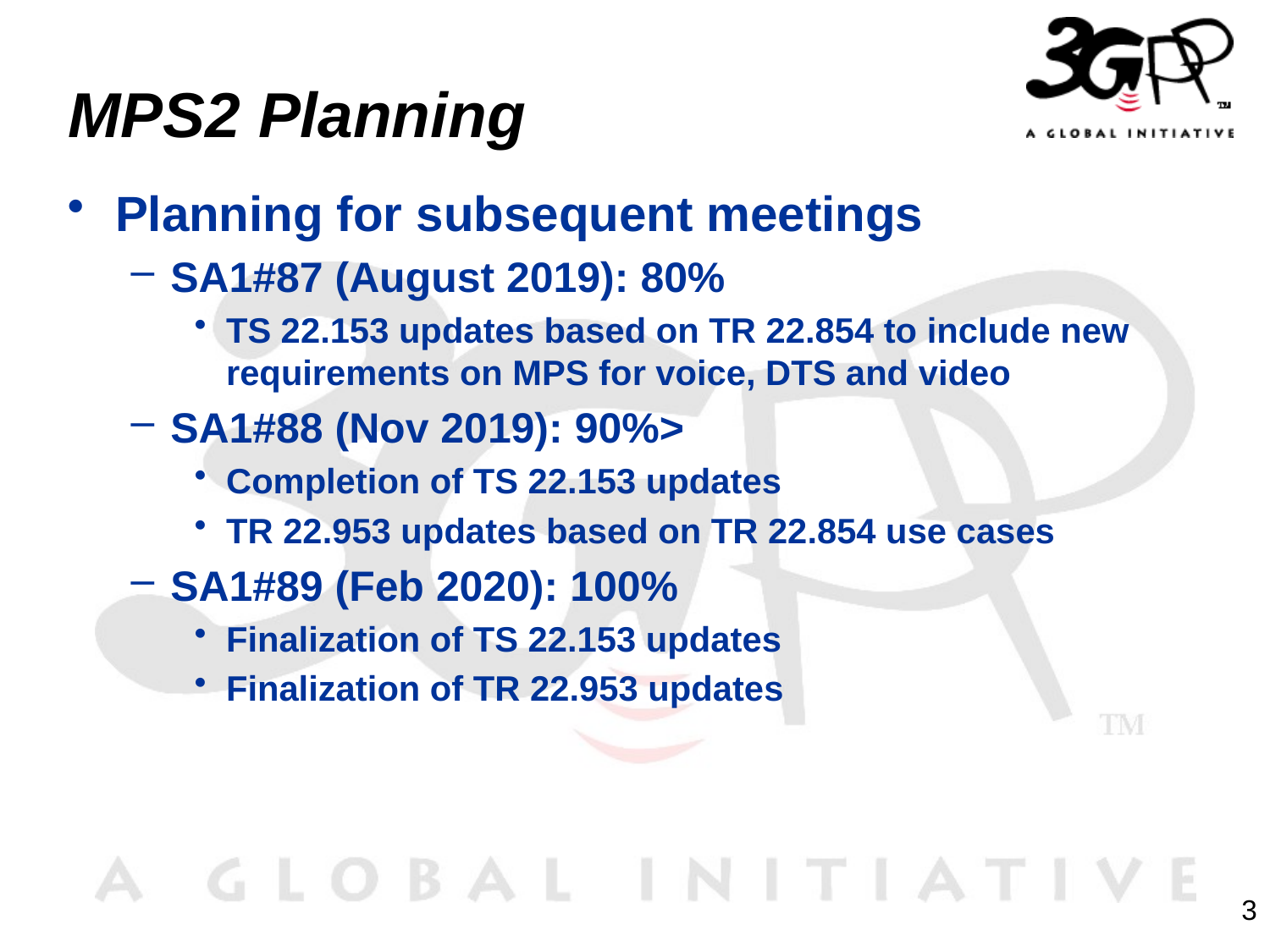

# MPS2 Planning
Planning for subsequent meetings
SA1#87 (August 2019): 80%
TS 22.153 updates based on TR 22.854 to include new requirements on MPS for voice, DTS and video
SA1#88 (Nov 2019): 90%>
Completion of TS 22.153 updates
TR 22.953 updates based on TR 22.854 use cases
SA1#89 (Feb 2020): 100%
Finalization of TS 22.153 updates
Finalization of TR 22.953 updates
3